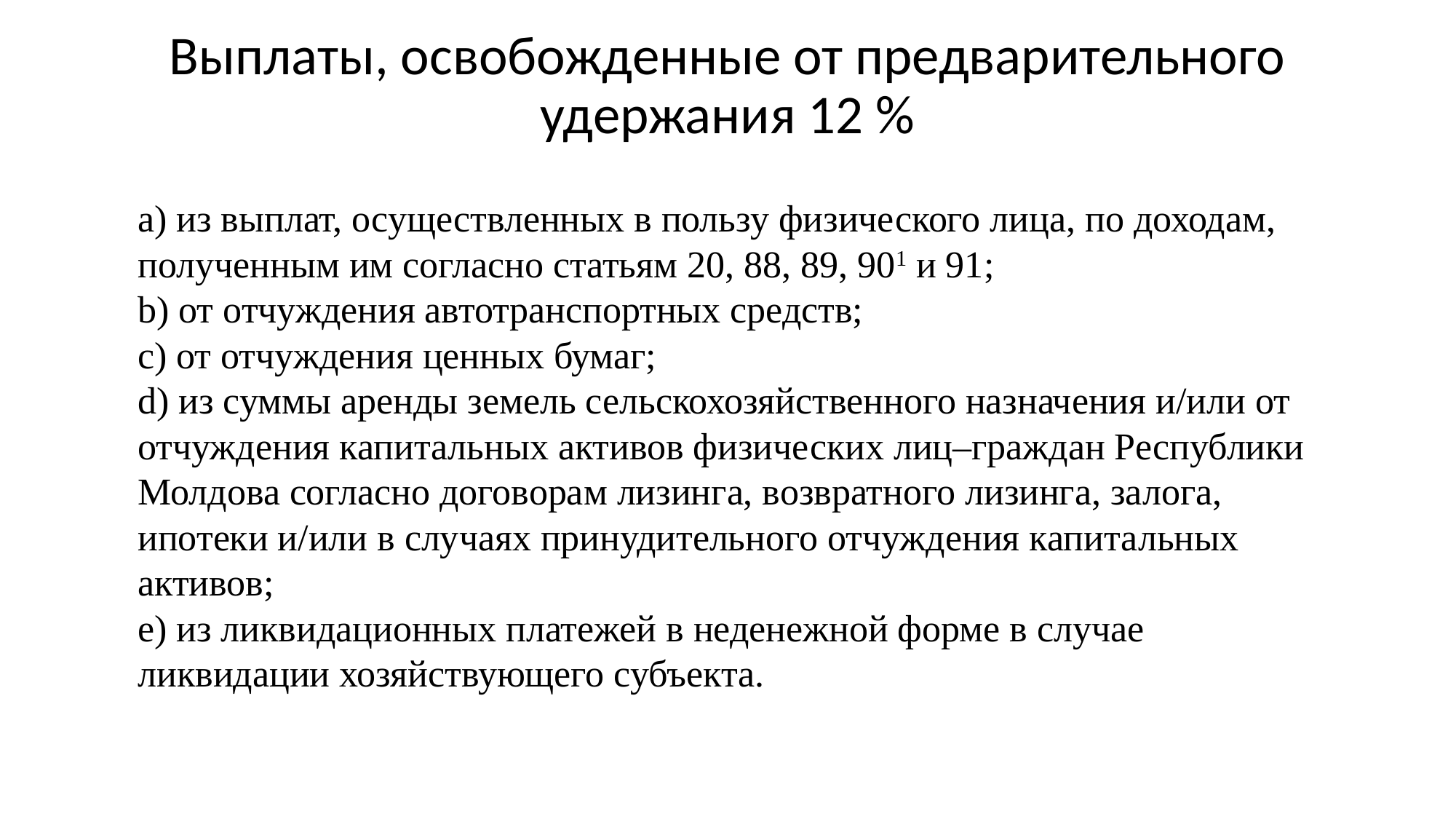

# Выплаты, освобожденные от предварительного удержания 12 %
a) из выплат, осуществленных в пользу физического лица, по доходам, полученным им согласно статьям 20, 88, 89, 901 и 91;
b) от отчуждения автотранспортных средств;
с) от отчуждения ценных бумаг;
d) из суммы аренды земель сельскохозяйственного назначения и/или от отчуждения капитальных активов физических лиц–граждан Республики Молдова согласно договорам лизинга, возвратного лизинга, залога, ипотеки и/или в случаях принудительного отчуждения капитальных активов;
e) из ликвидационных платежей в неденежной форме в случае ликвидации хозяйствующего субъекта.